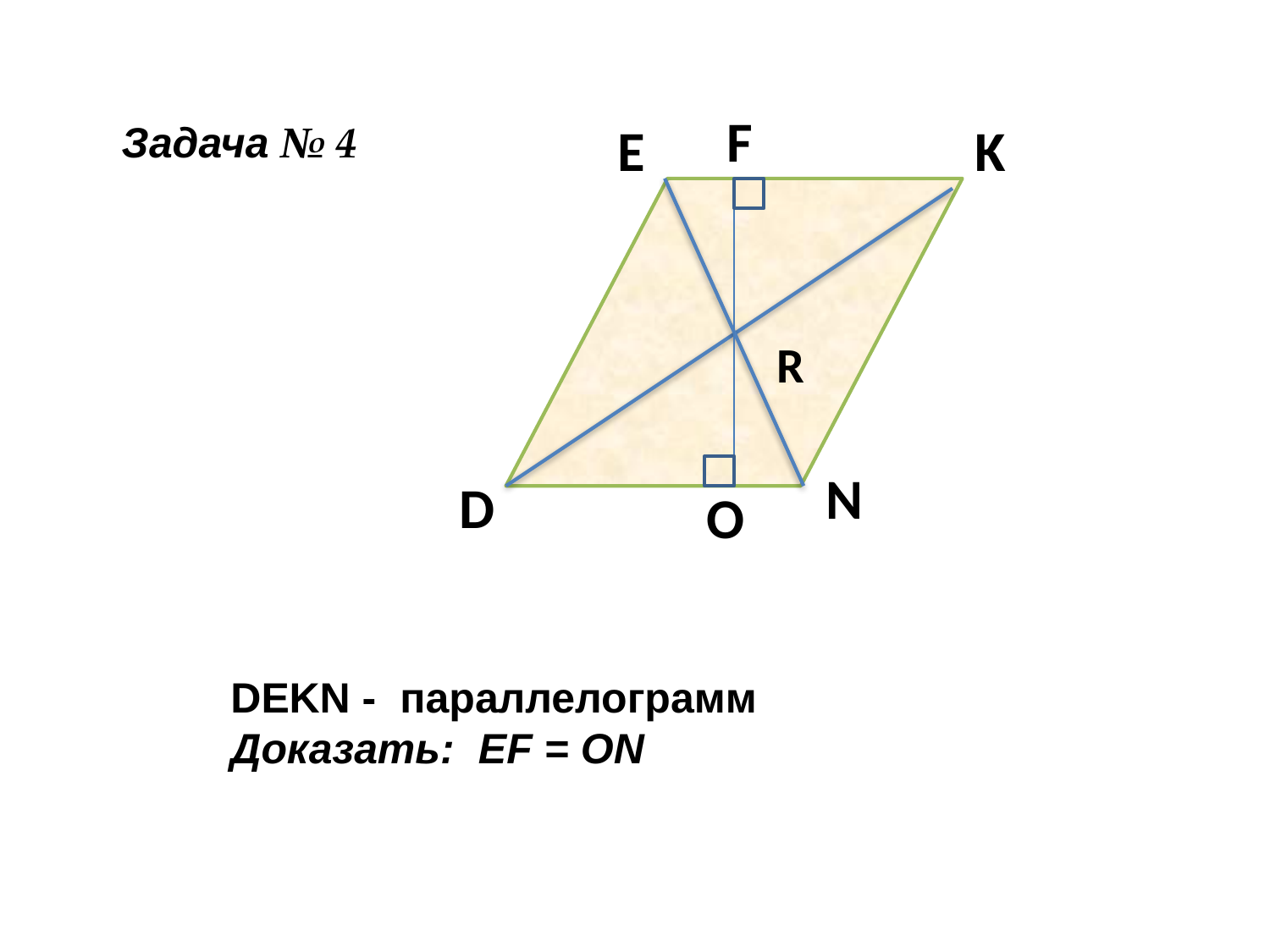

F
Задача № 4
E
K

R

N
D
O
DEKN -  параллелограмм
Доказать:  EF = ON